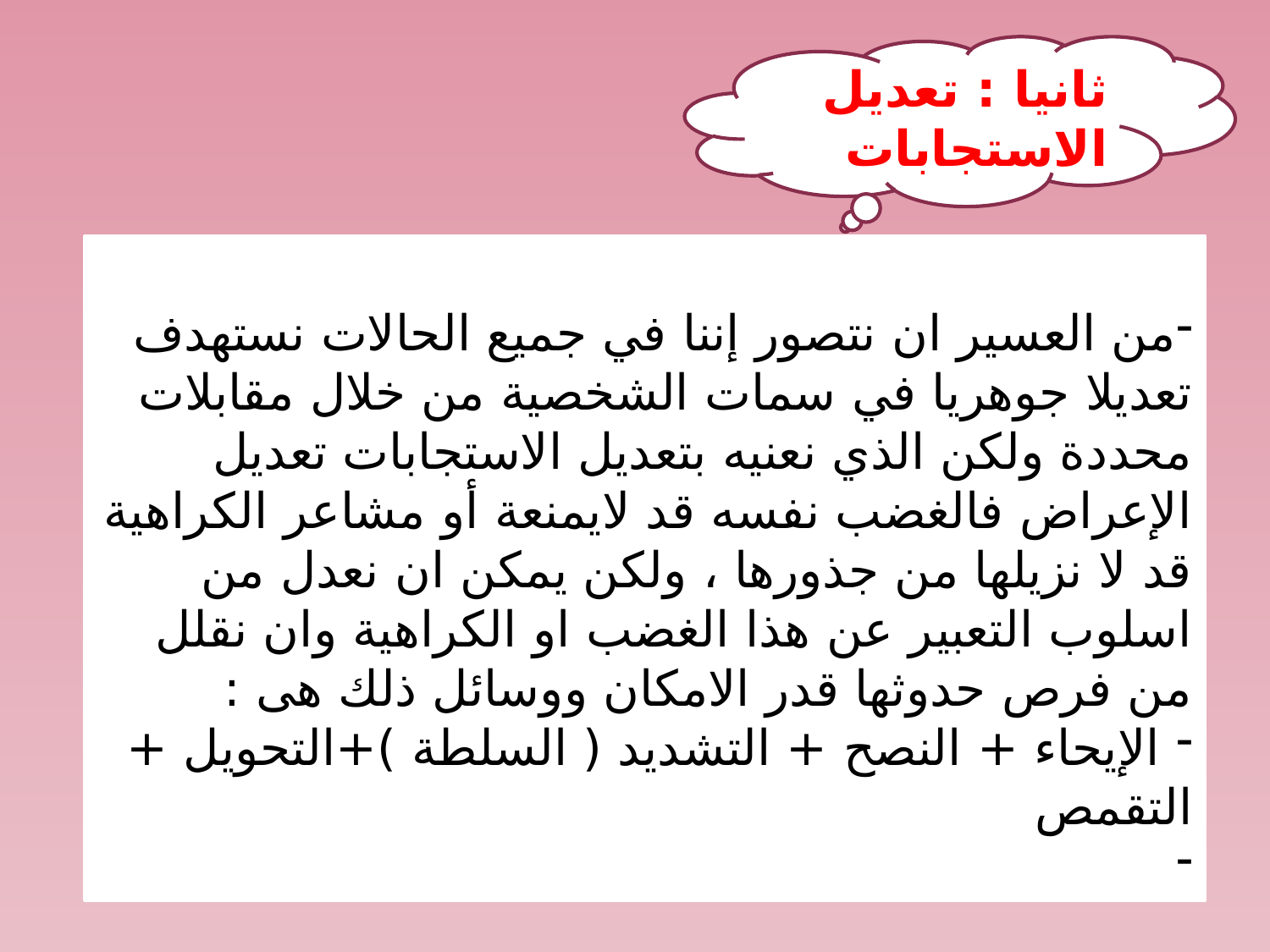

ثانيا : تعديل الاستجابات

من العسير ان نتصور إننا في جميع الحالات نستهدف تعديلا جوهريا في سمات الشخصية من خلال مقابلات محددة ولكن الذي نعنيه بتعديل الاستجابات تعديل الإعراض فالغضب نفسه قد لايمنعة أو مشاعر الكراهية قد لا نزيلها من جذورها ، ولكن يمكن ان نعدل من اسلوب التعبير عن هذا الغضب او الكراهية وان نقلل من فرص حدوثها قدر الامكان ووسائل ذلك هى :
 الإيحاء + النصح + التشديد ( السلطة )+التحويل + التقمص